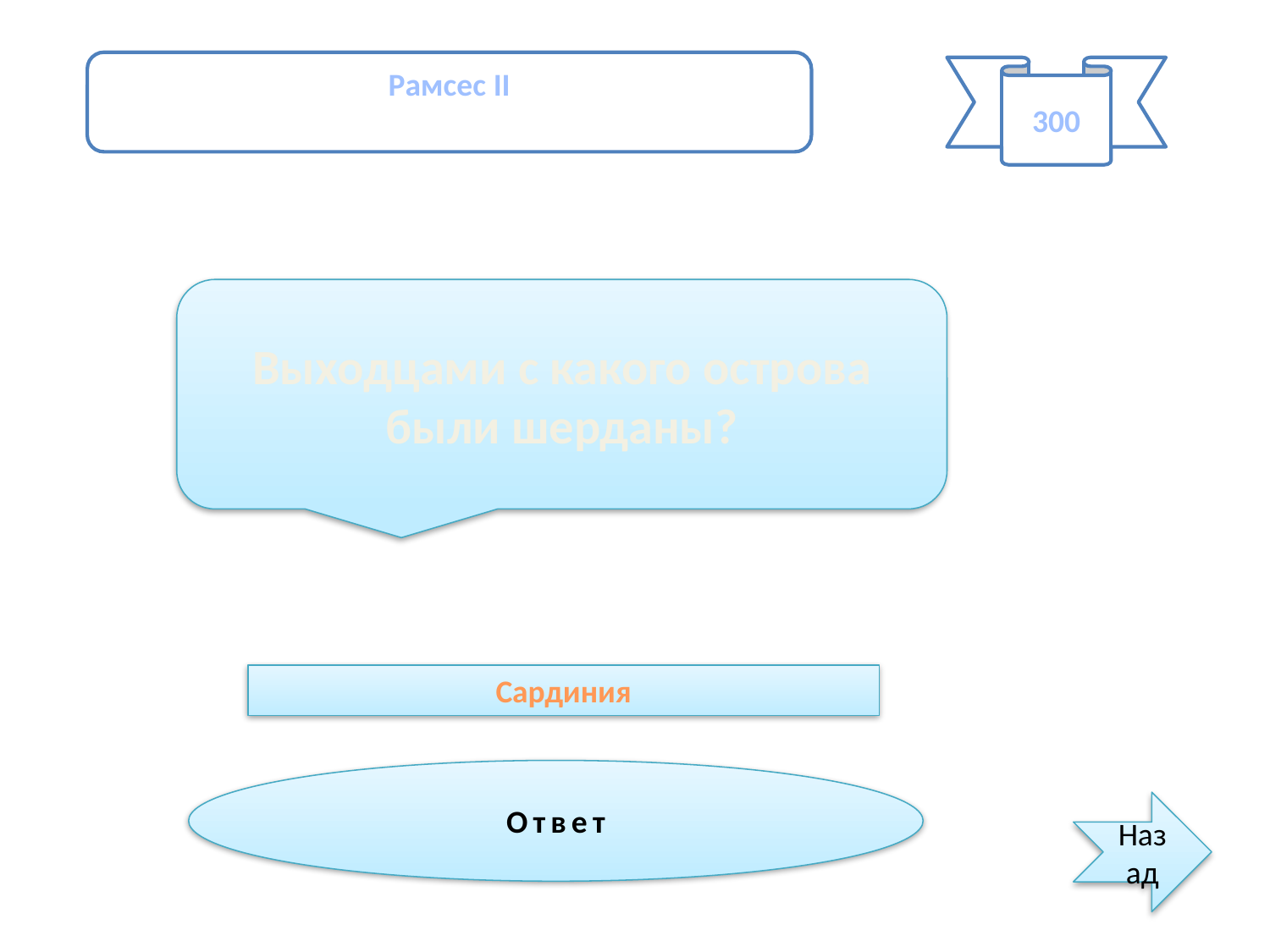

Рамсес II

300
Выходцами с какого острова были шерданы?
Сардиния
Ответ
Назад